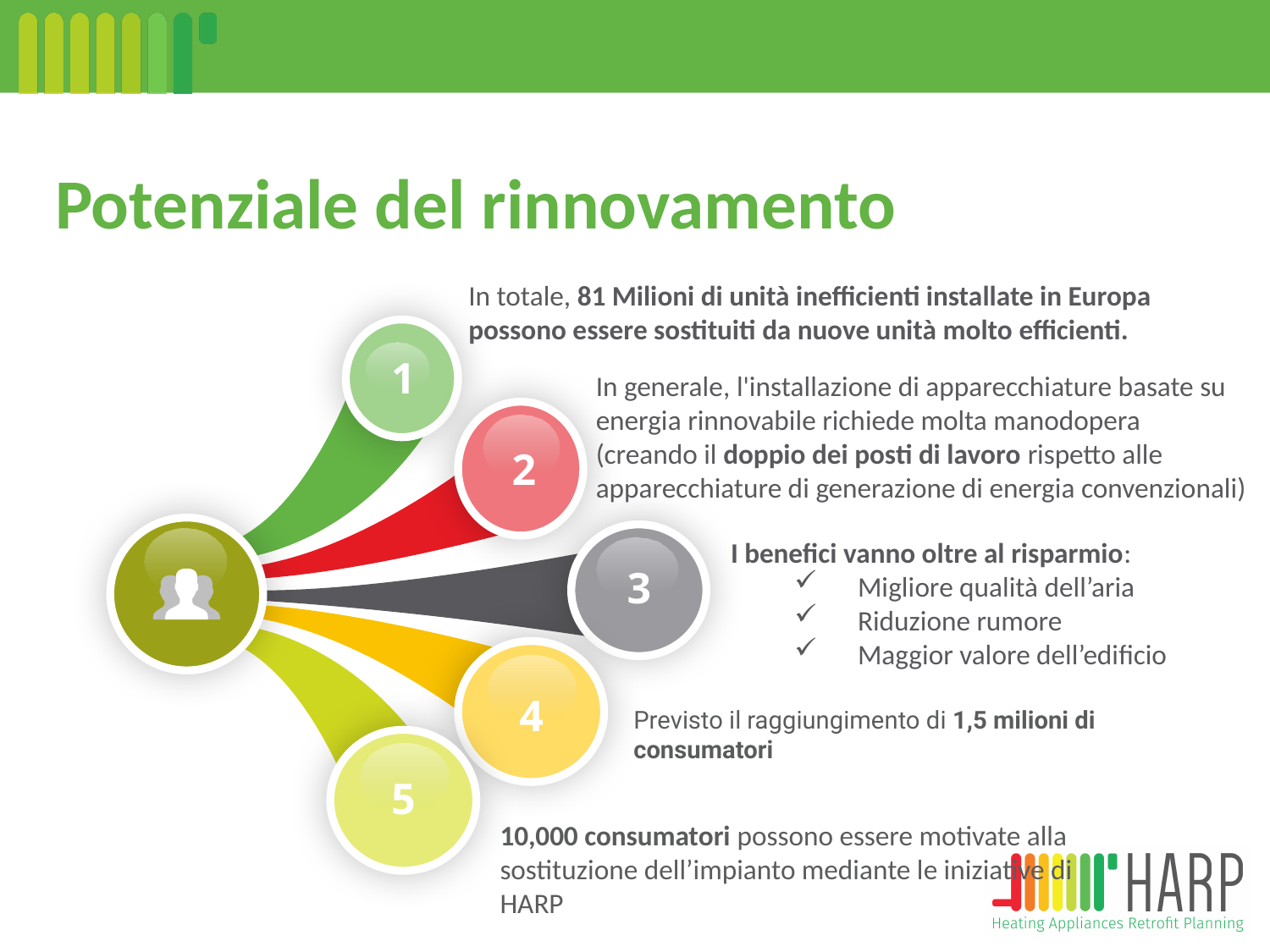

# Potenziale del rinnovamento
In totale, 81 Milioni di unità inefficienti installate in Europa possono essere sostituiti da nuove unità molto efficienti.

1
In generale, l'installazione di apparecchiature basate su energia rinnovabile richiede molta manodopera (creando il doppio dei posti di lavoro rispetto alle apparecchiature di generazione di energia convenzionali)

2

I benefici vanno oltre al risparmio:
Migliore qualità dell’aria
Riduzione rumore
Maggior valore dell’edificio

3

4
Previsto il raggiungimento di 1,5 milioni di consumatori

5
10,000 consumatori possono essere motivate alla sostituzione dell’impianto mediante le iniziative di HARP